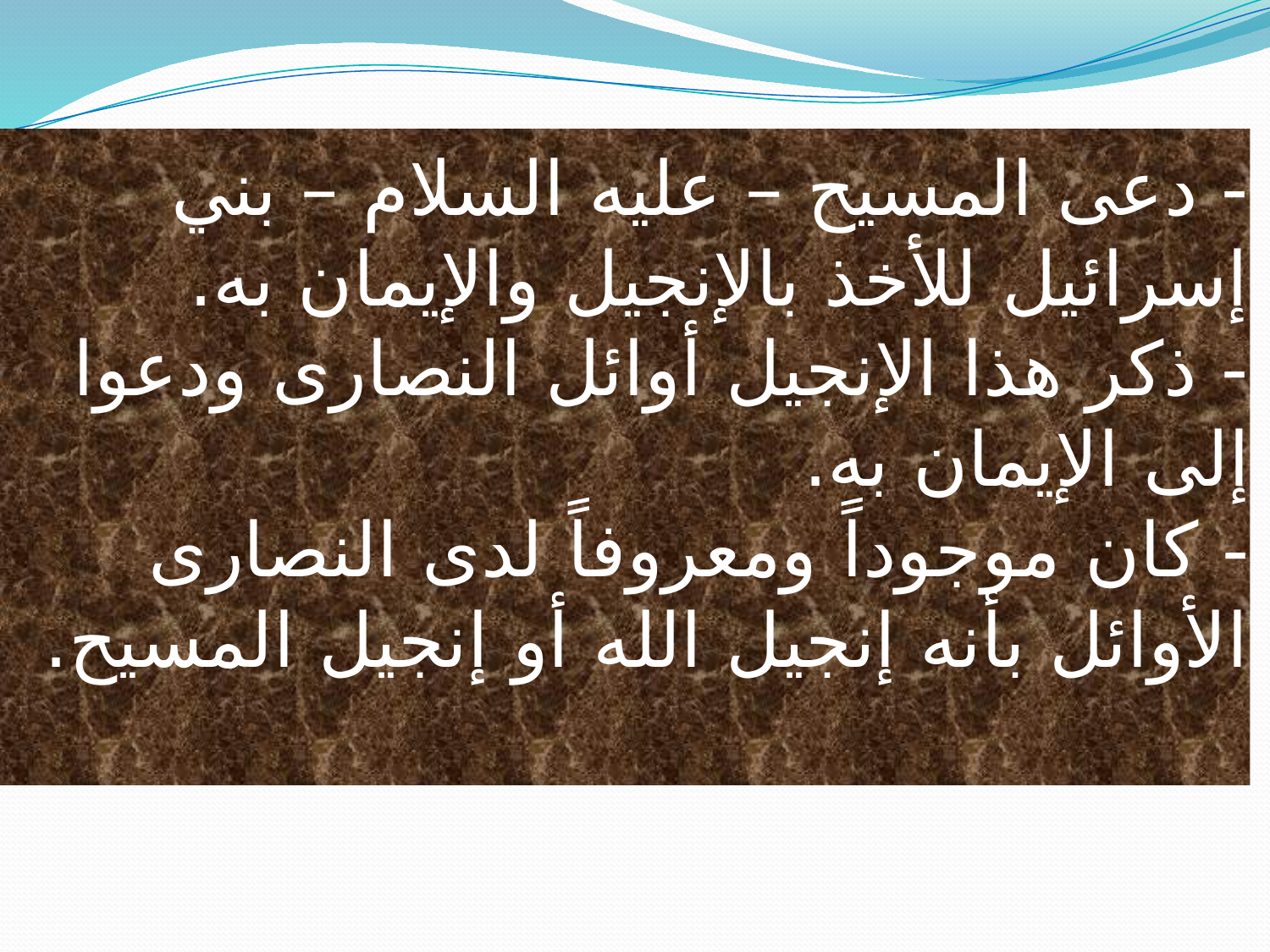

# - دعى المسيح – عليه السلام – بني إسرائيل للأخذ بالإنجيل والإيمان به. - ذكر هذا الإنجيل أوائل النصارى ودعوا إلى الإيمان به. - كان موجوداً ومعروفاً لدى النصارى الأوائل بأنه إنجيل الله أو إنجيل المسيح.